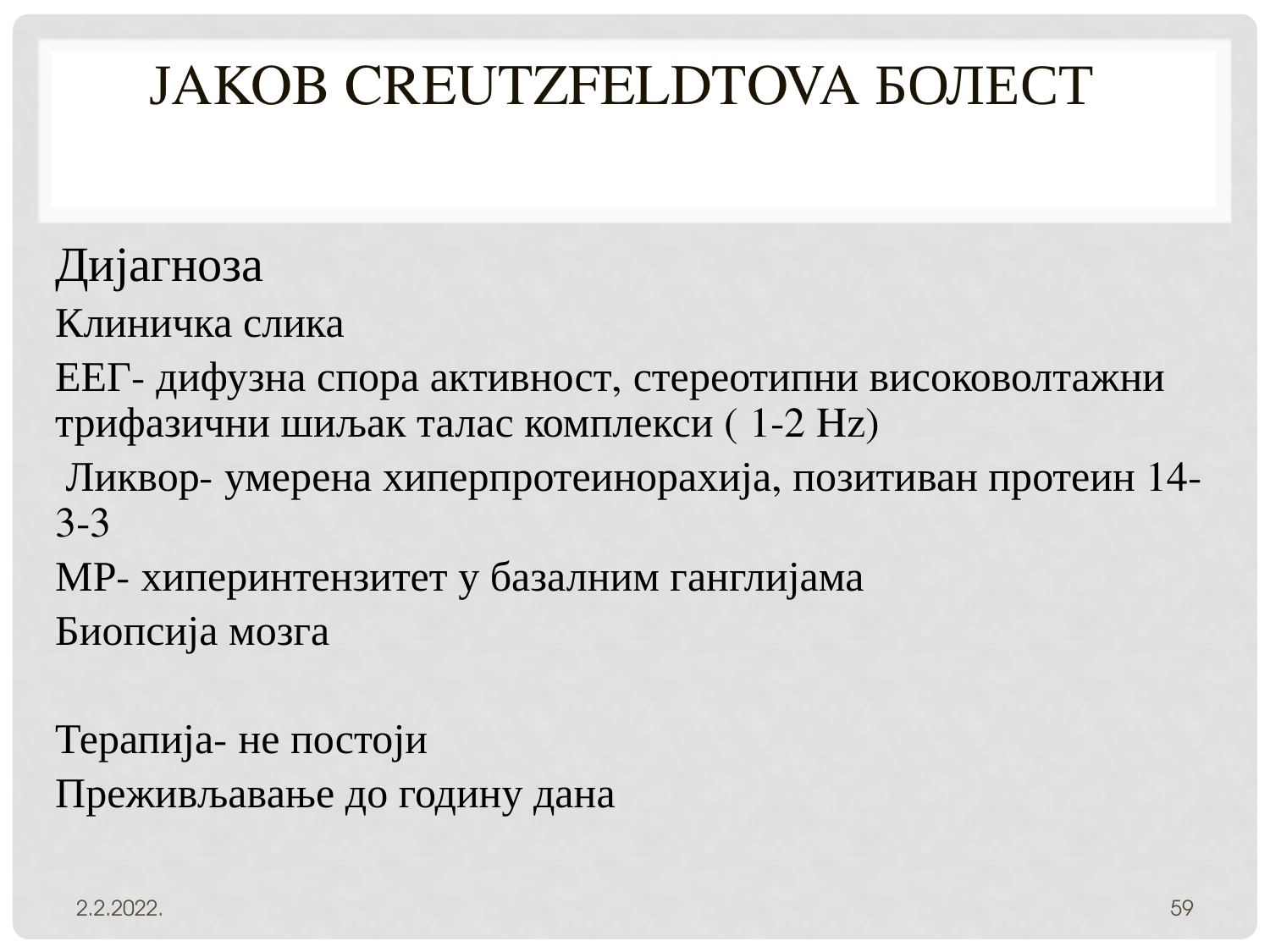

# Јakob Creutzfeldtova болест
Дијагноза
Клиничка слика
ЕЕГ- дифузна спора активност, стереотипни високоволтажни трифазични шиљак талас комплекси ( 1-2 Hz)
 Ликвор- умерена хиперпротеинорахија, позитиван протеин 14-3-3
МР- хиперинтензитет у базалним ганглијама
Биопсија мозга

Терапија- не постоји
Преживљавање до годину дана
2.2.2022.
59